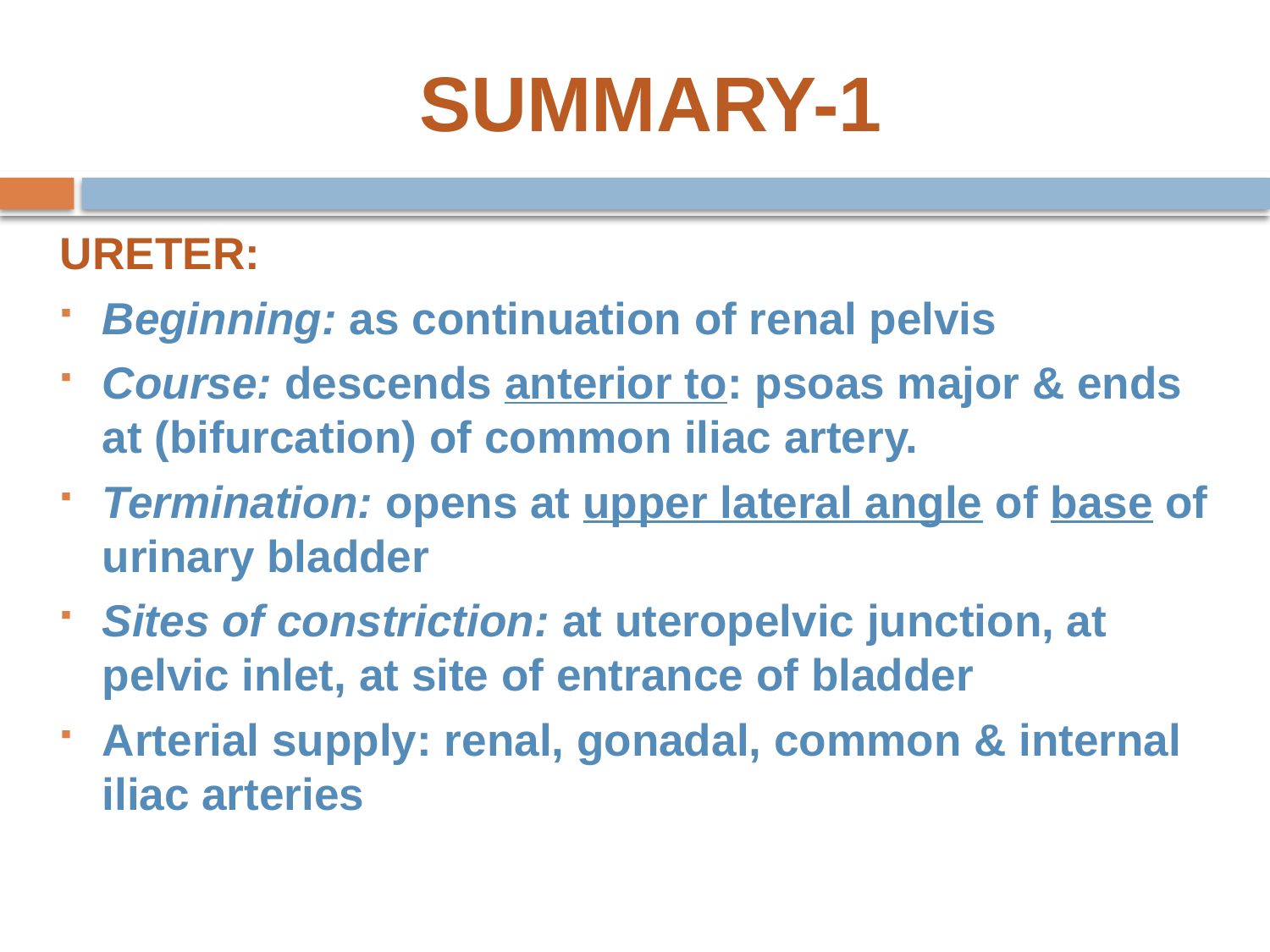

# SUMMARY-1
URETER:
Beginning: as continuation of renal pelvis
Course: descends anterior to: psoas major & ends at (bifurcation) of common iliac artery.
Termination: opens at upper lateral angle of base of urinary bladder
Sites of constriction: at uteropelvic junction, at pelvic inlet, at site of entrance of bladder
Arterial supply: renal, gonadal, common & internal iliac arteries